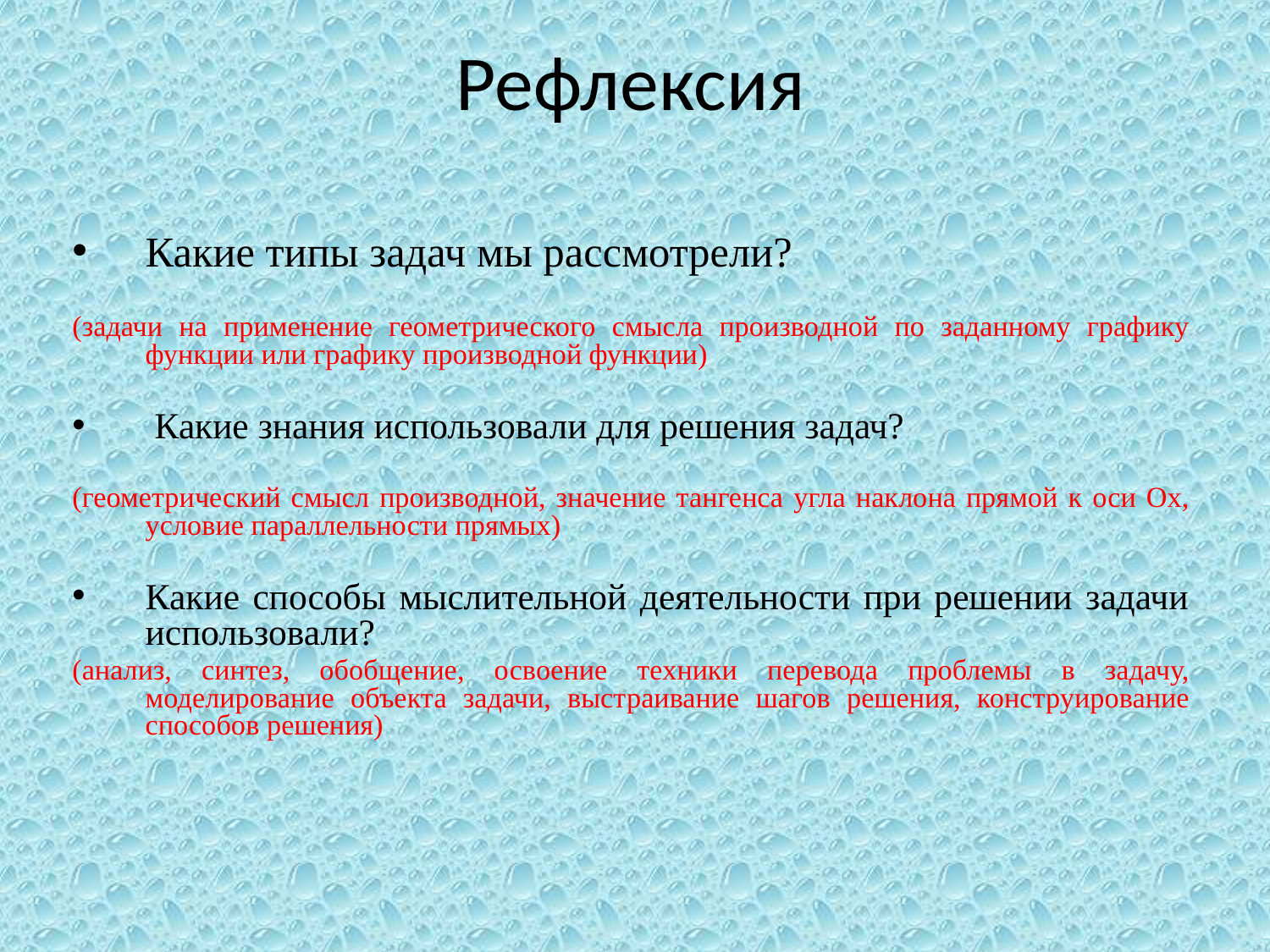

# Рефлексия
Какие типы задач мы рассмотрели?

(задачи на применение геометрического смысла производной по заданному графику функции или графику производной функции)

 Какие знания использовали для решения задач?

(геометрический смысл производной, значение тангенса угла наклона прямой к оси Ох, условие параллельности прямых)

Какие способы мыслительной деятельности при решении задачи использовали?
(анализ, синтез, обобщение, освоение техники перевода проблемы в задачу, моделирование объекта задачи, выстраивание шагов решения, конструирование способов решения)